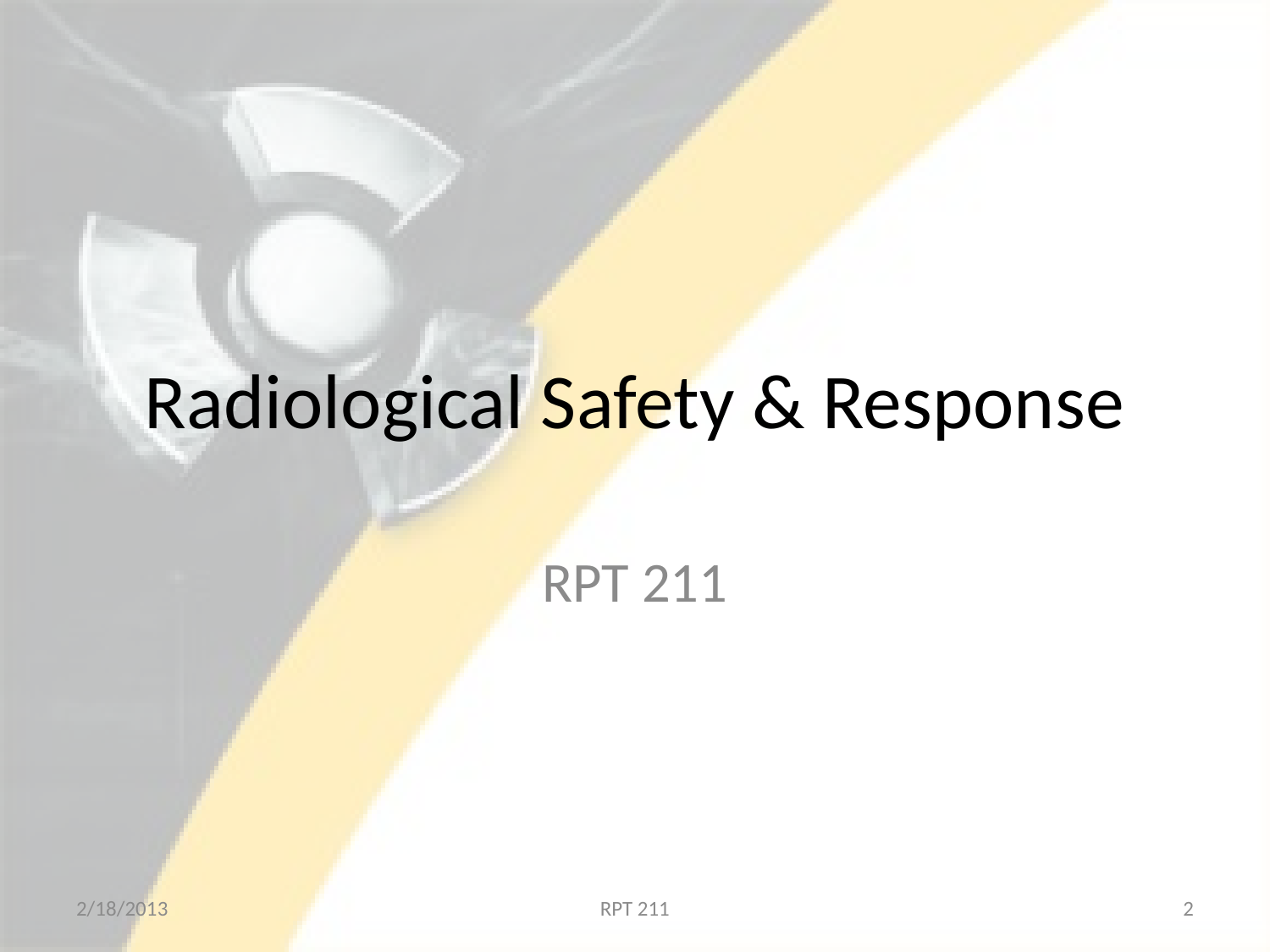

# Radiological Safety & Response
RPT 211

2/18/2013
RPT 211
2